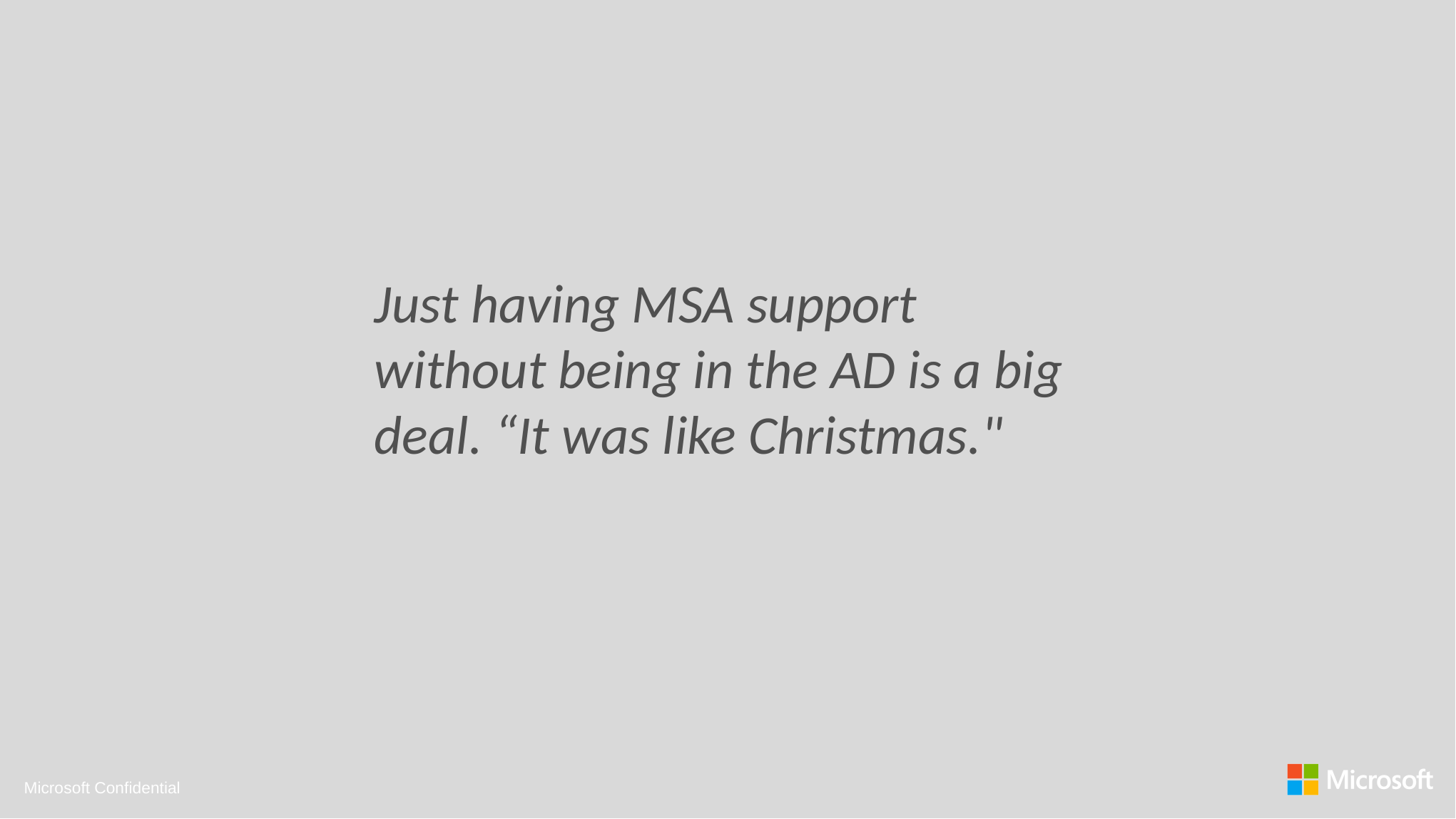

Just having MSA support without being in the AD is a big deal. “It was like Christmas."